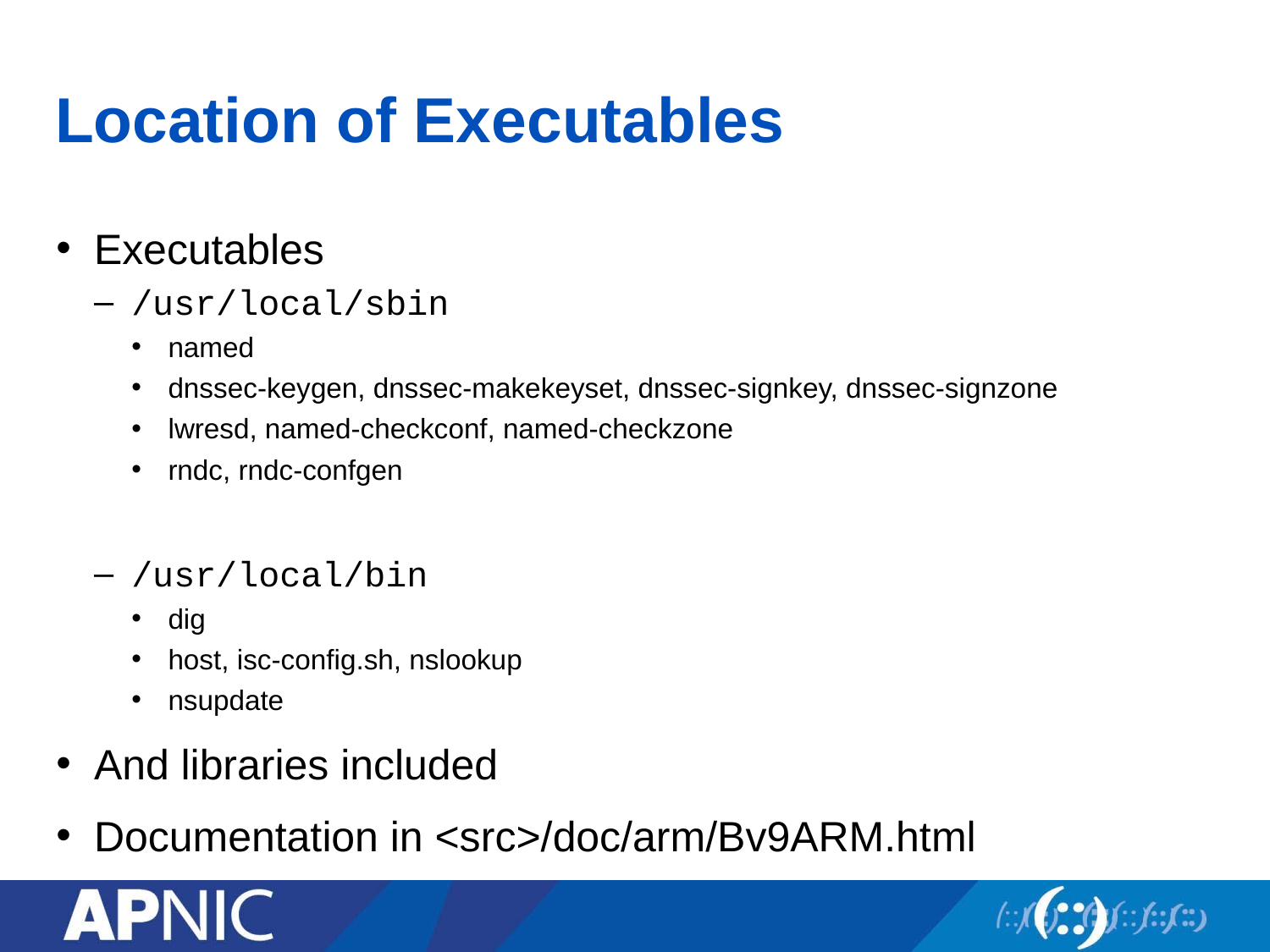

# Location of Executables
Executables
/usr/local/sbin
named
dnssec-keygen, dnssec-makekeyset, dnssec-signkey, dnssec-signzone
lwresd, named-checkconf, named-checkzone
rndc, rndc-confgen

/usr/local/bin
dig
host, isc-config.sh, nslookup
nsupdate
And libraries included
Documentation in <src>/doc/arm/Bv9ARM.html